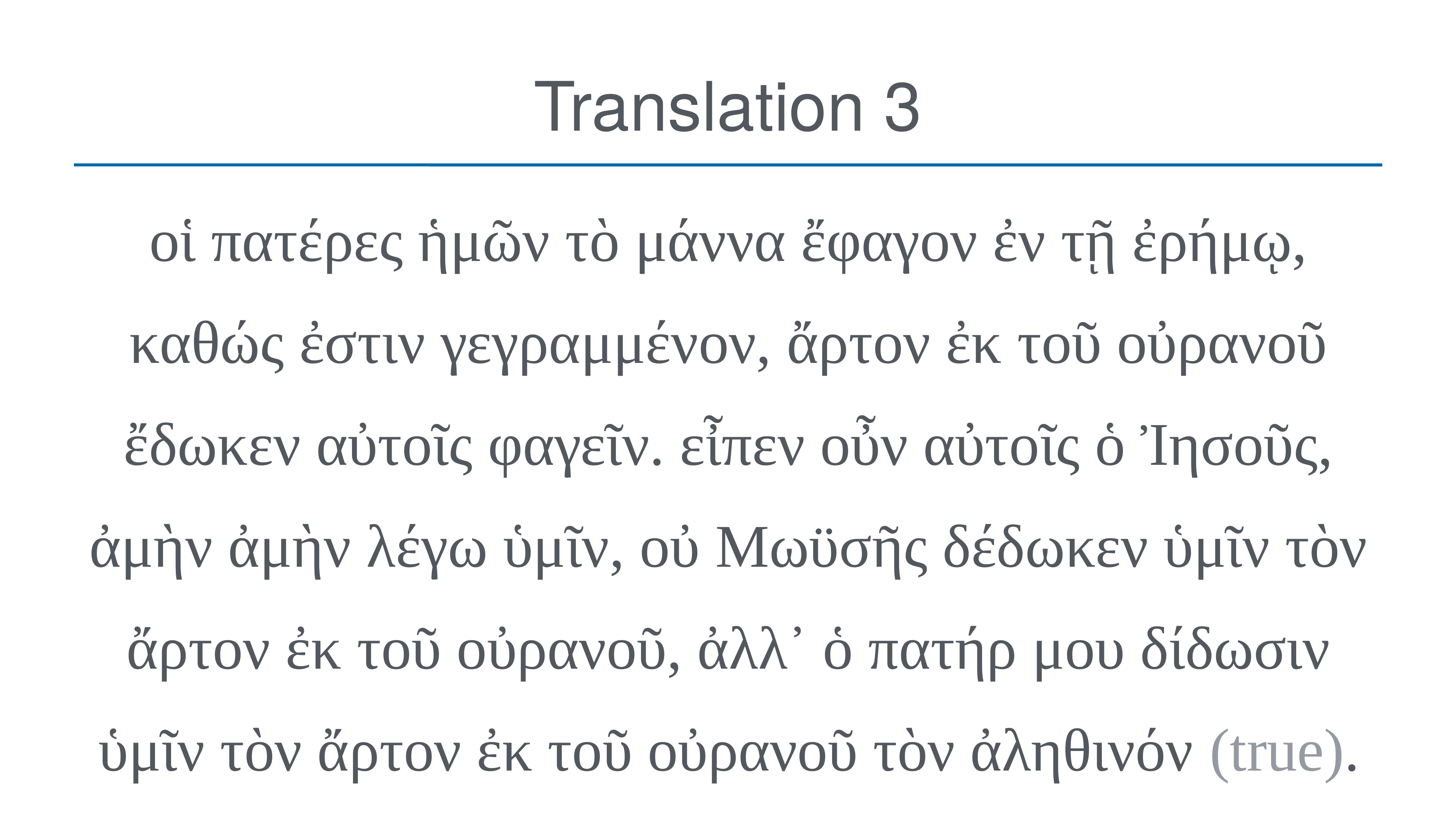

# Translation 3
οἱ πατέρες ἡμῶν τὸ μάννα ἔφαγον ἐν τῇ ἐρήμῳ, καθώς ἐστιν γεγραμμένον, ἄρτον ἐκ τοῦ οὐρανοῦ ἔδωκεν αὐτοῖς φαγεῖν. εἶπεν οὖν αὐτοῖς ὁ Ἰησοῦς, ἀμὴν ἀμὴν λέγω ὑμῖν, οὐ Μωϋσῆς δέδωκεν ὑμῖν τὸν ἄρτον ἐκ τοῦ οὐρανοῦ, ἀλλ᾽ ὁ πατήρ μου δίδωσιν ὑμῖν τὸν ἄρτον ἐκ τοῦ οὐρανοῦ τὸν ἀληθινόν (true).